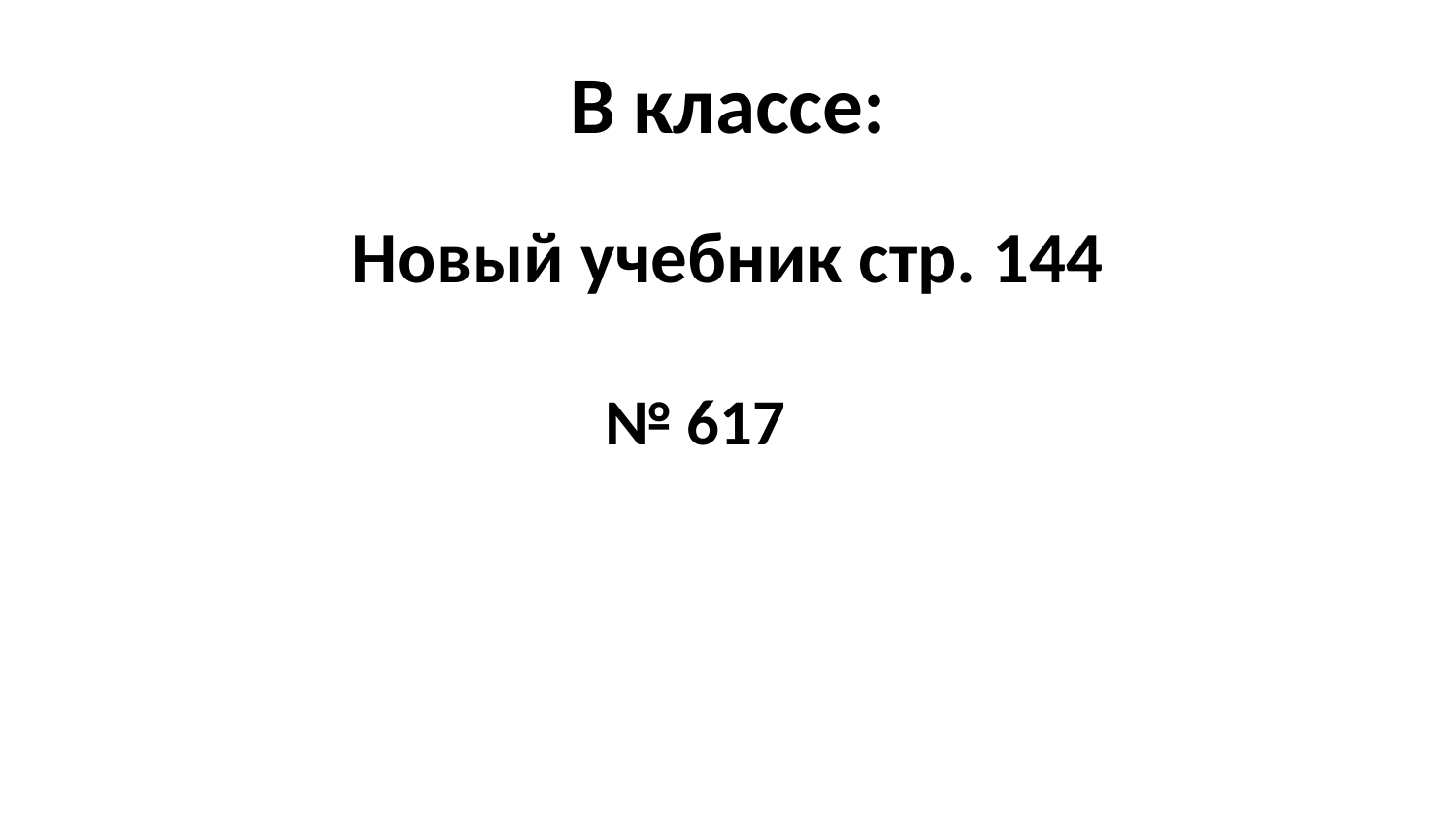

# В классе:
Новый учебник стр. 144
№ 617